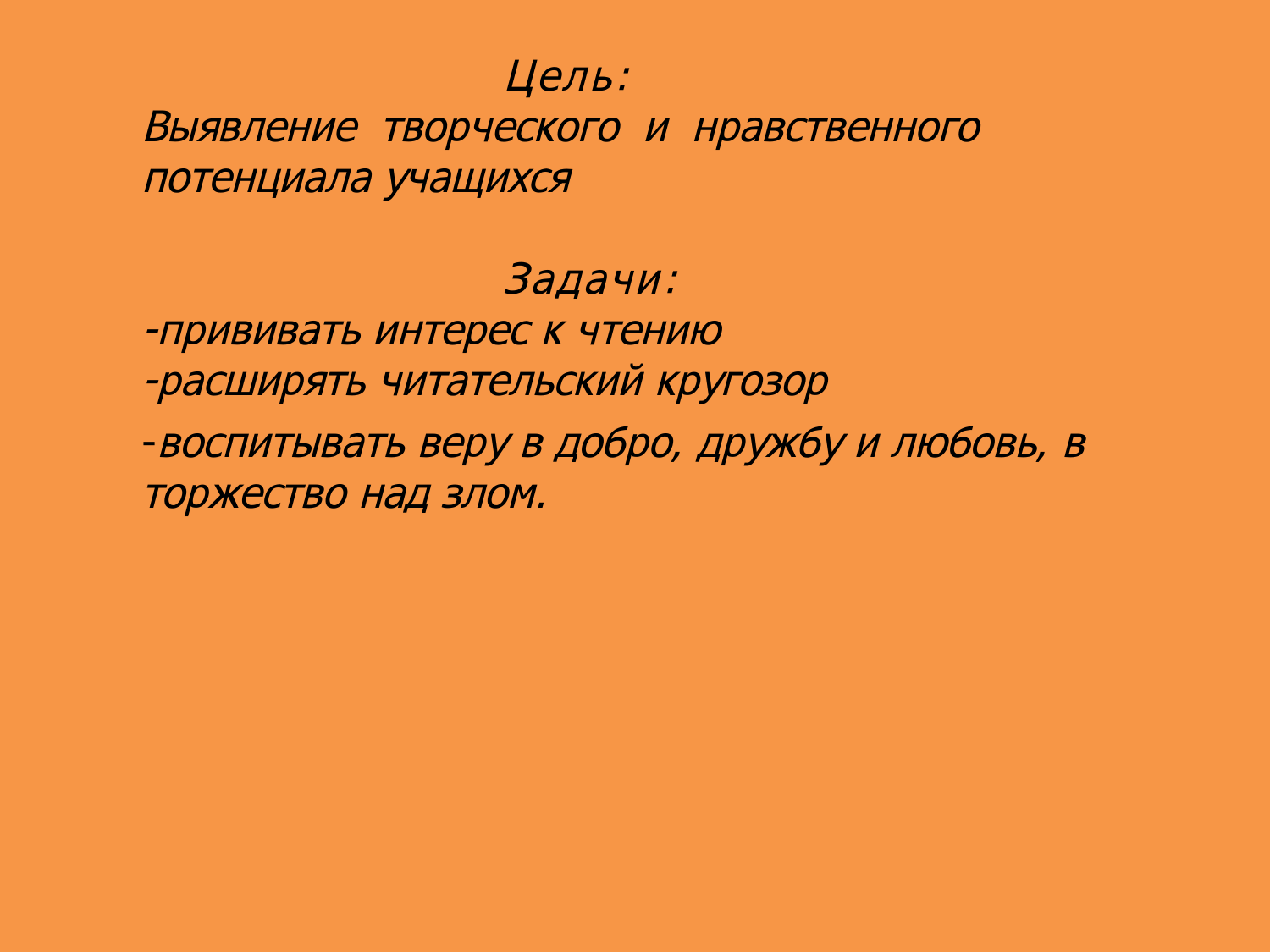

Цель:
Выявление творческого и нравственного         потенциала учащихся

                             Задачи:
-прививать интерес к чтению
-расширять читательский кругозор

-воспитывать веру в добро, дружбу и любовь, в     торжество над злом.